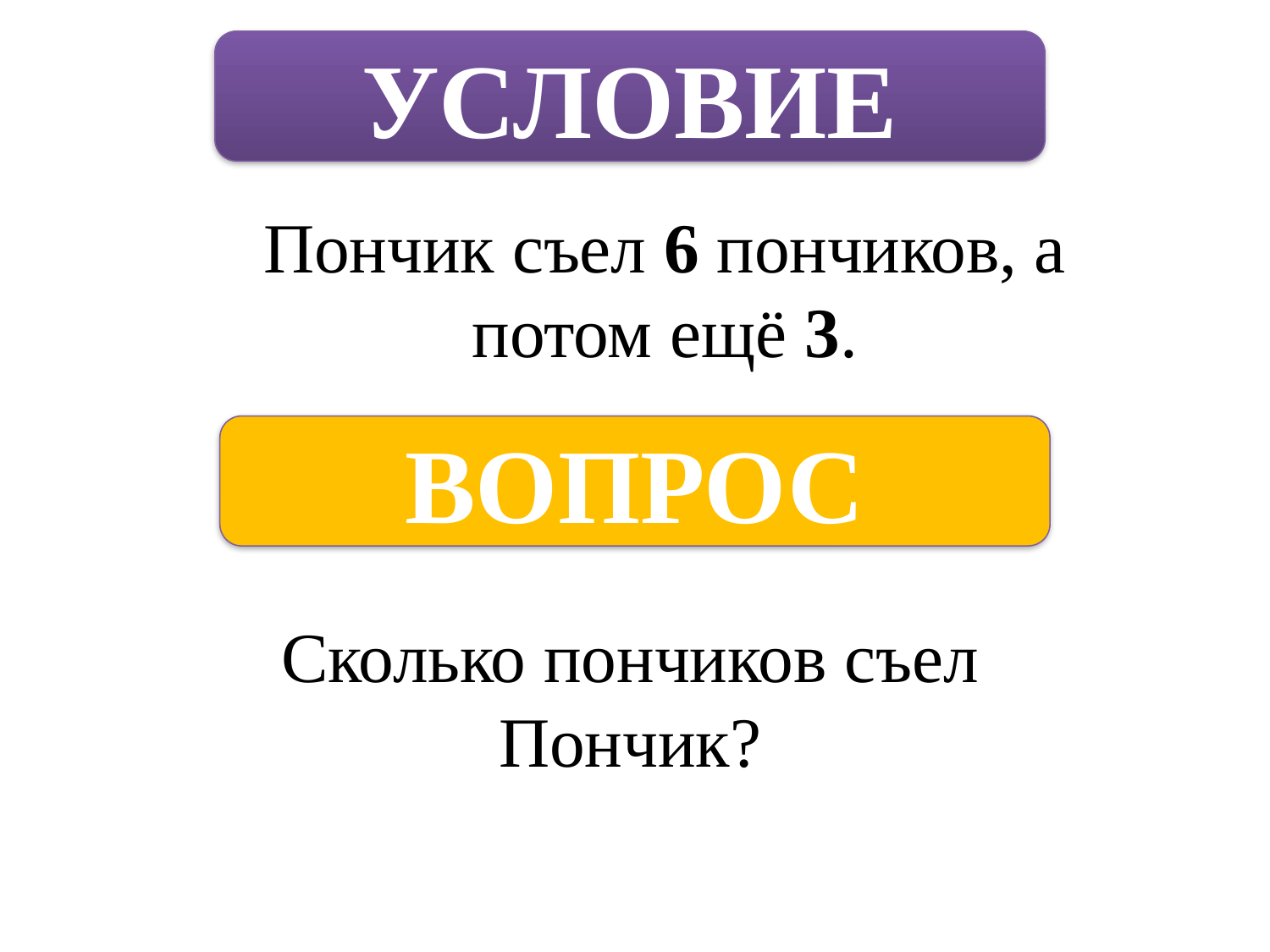

УСЛОВИЕ
Пончик съел 6 пончиков, а потом ещё 3.
ВОПРОС
Сколько пончиков съел Пончик?